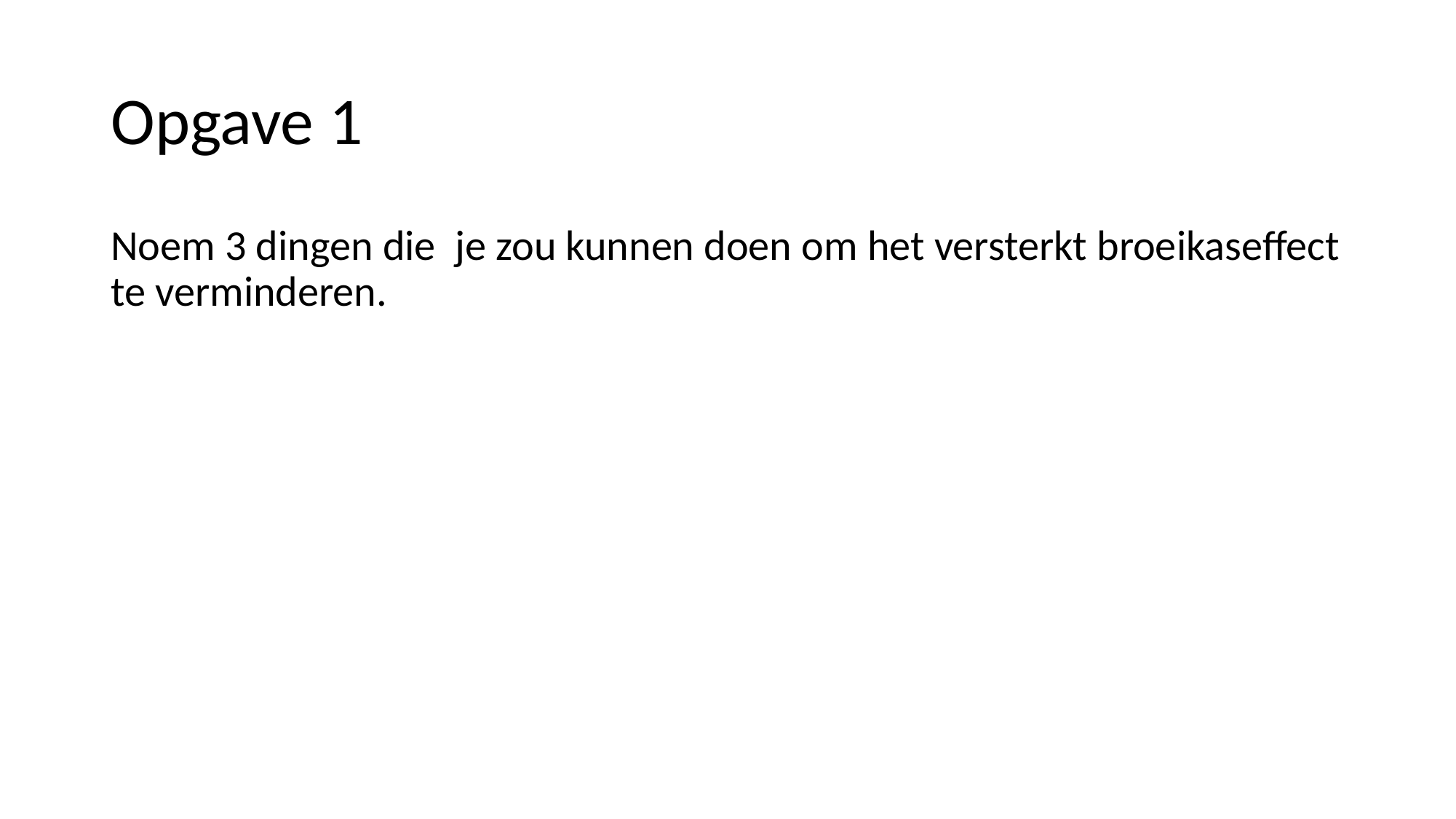

# Opgave 1
Noem 3 dingen die  je zou kunnen doen om het versterkt broeikaseffect te verminderen.